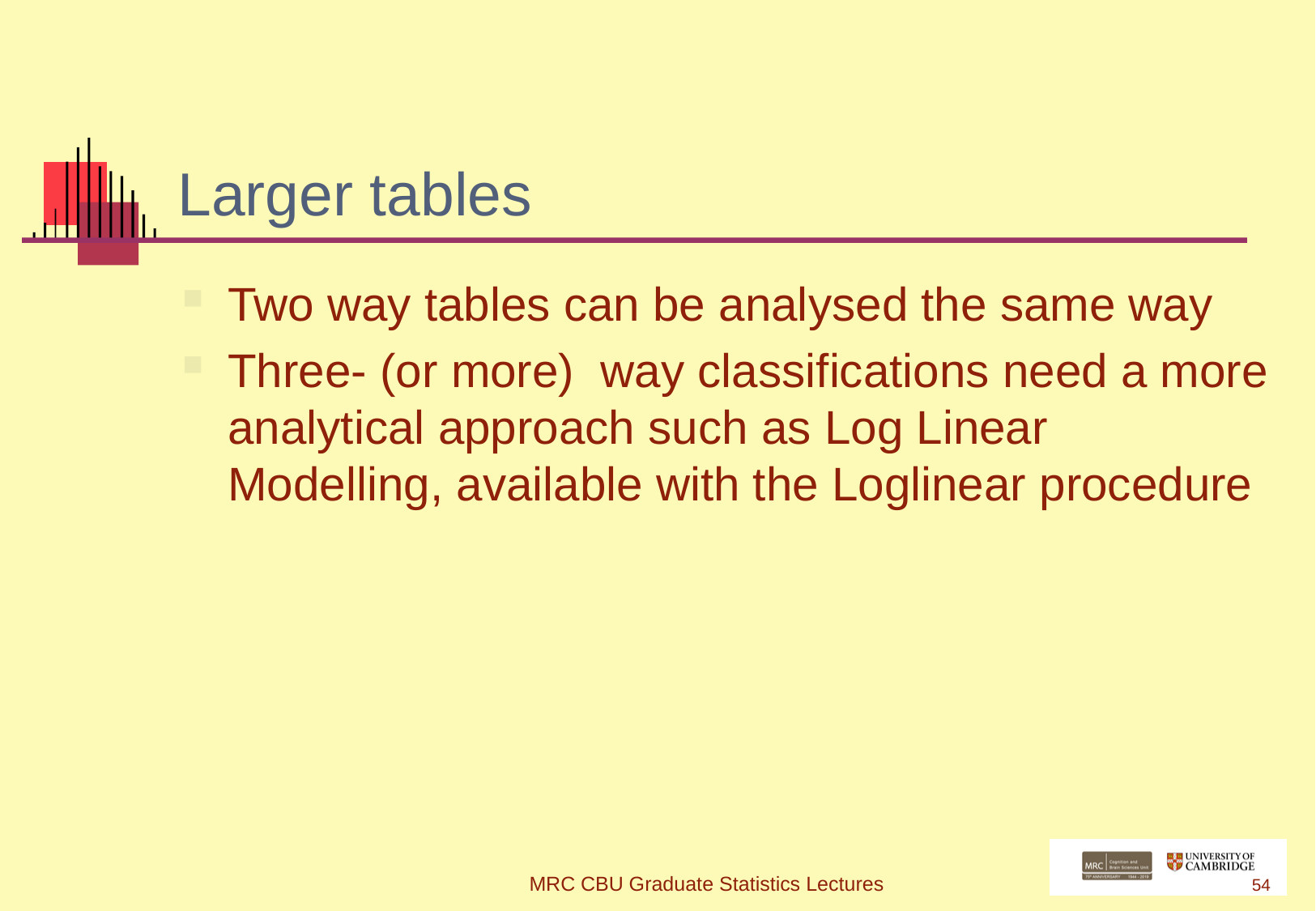

# Larger tables
Two way tables can be analysed the same way
Three- (or more)  way classifications need a more analytical approach such as Log Linear Modelling, available with the Loglinear procedure

MRC CBU Graduate Statistics Lectures
54